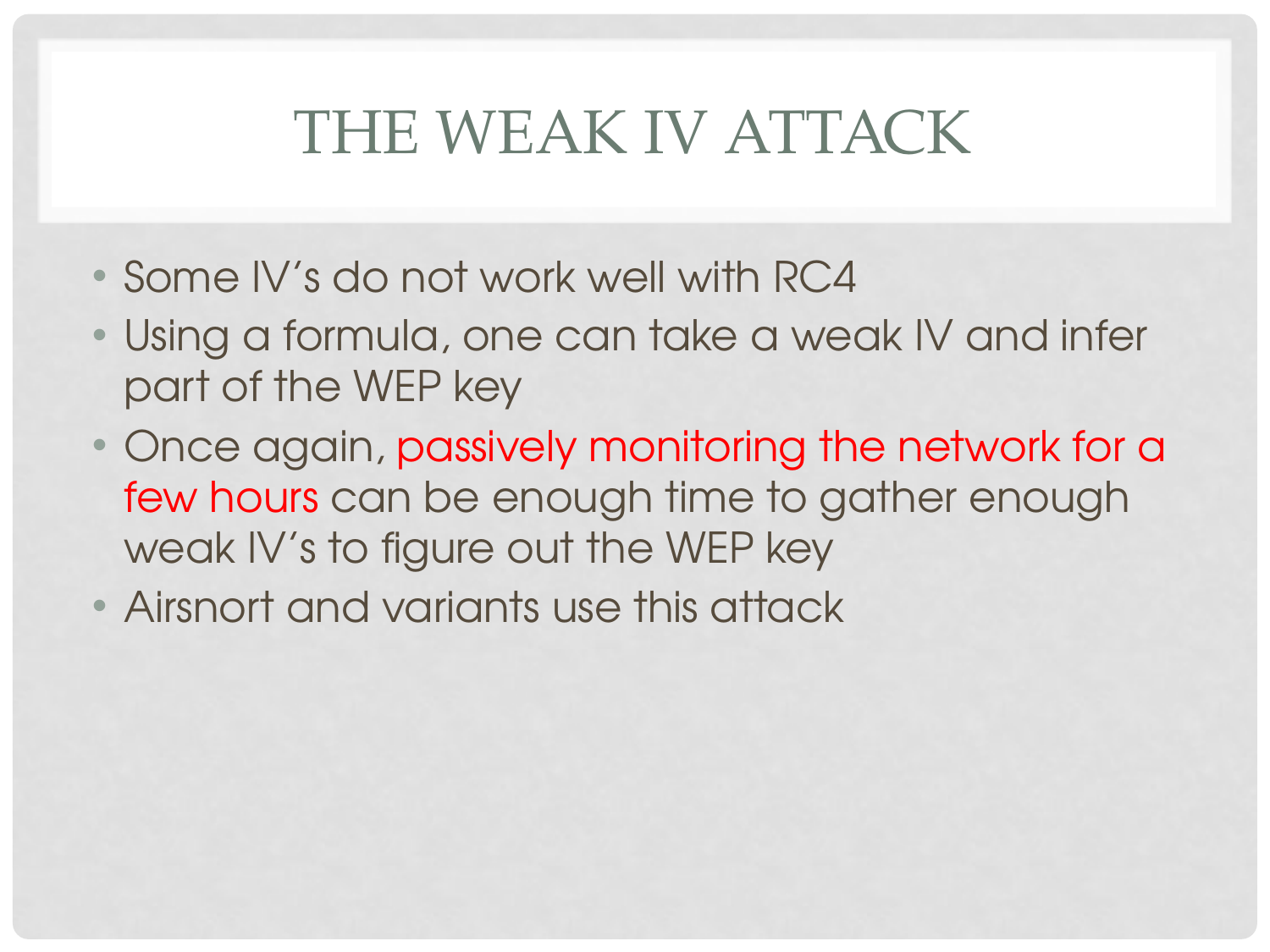

# The Weak IV attack
Some IV’s do not work well with RC4
Using a formula, one can take a weak IV and infer part of the WEP key
Once again, passively monitoring the network for a few hours can be enough time to gather enough weak IV’s to figure out the WEP key
Airsnort and variants use this attack